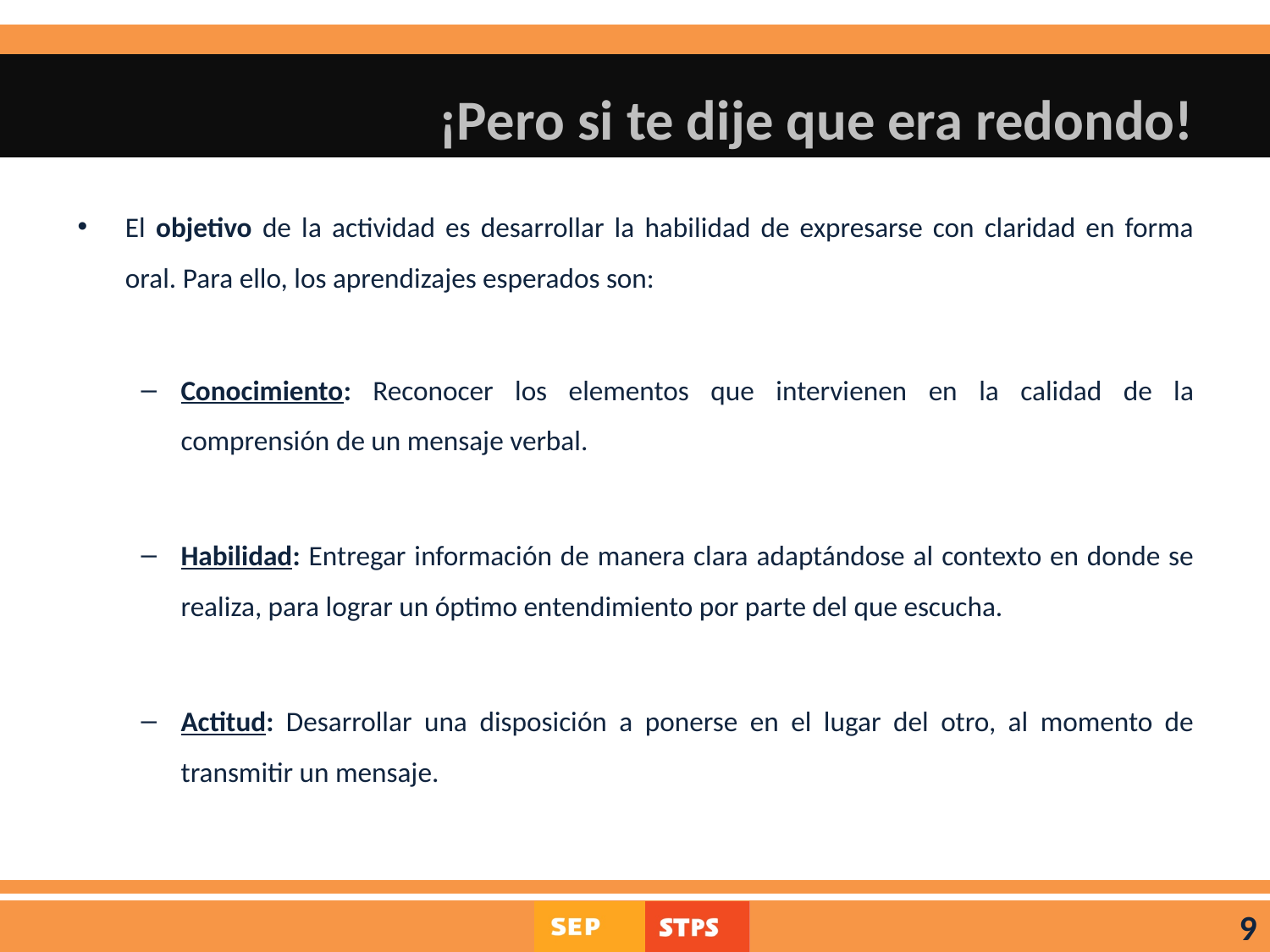

# ¡Pero si te dije que era redondo!
El objetivo de la actividad es desarrollar la habilidad de expresarse con claridad en forma oral. Para ello, los aprendizajes esperados son:

Conocimiento: Reconocer los elementos que intervienen en la calidad de la comprensión de un mensaje verbal.

Habilidad: Entregar información de manera clara adaptándose al contexto en donde se realiza, para lograr un óptimo entendimiento por parte del que escucha.

Actitud: Desarrollar una disposición a ponerse en el lugar del otro, al momento de transmitir un mensaje.
9